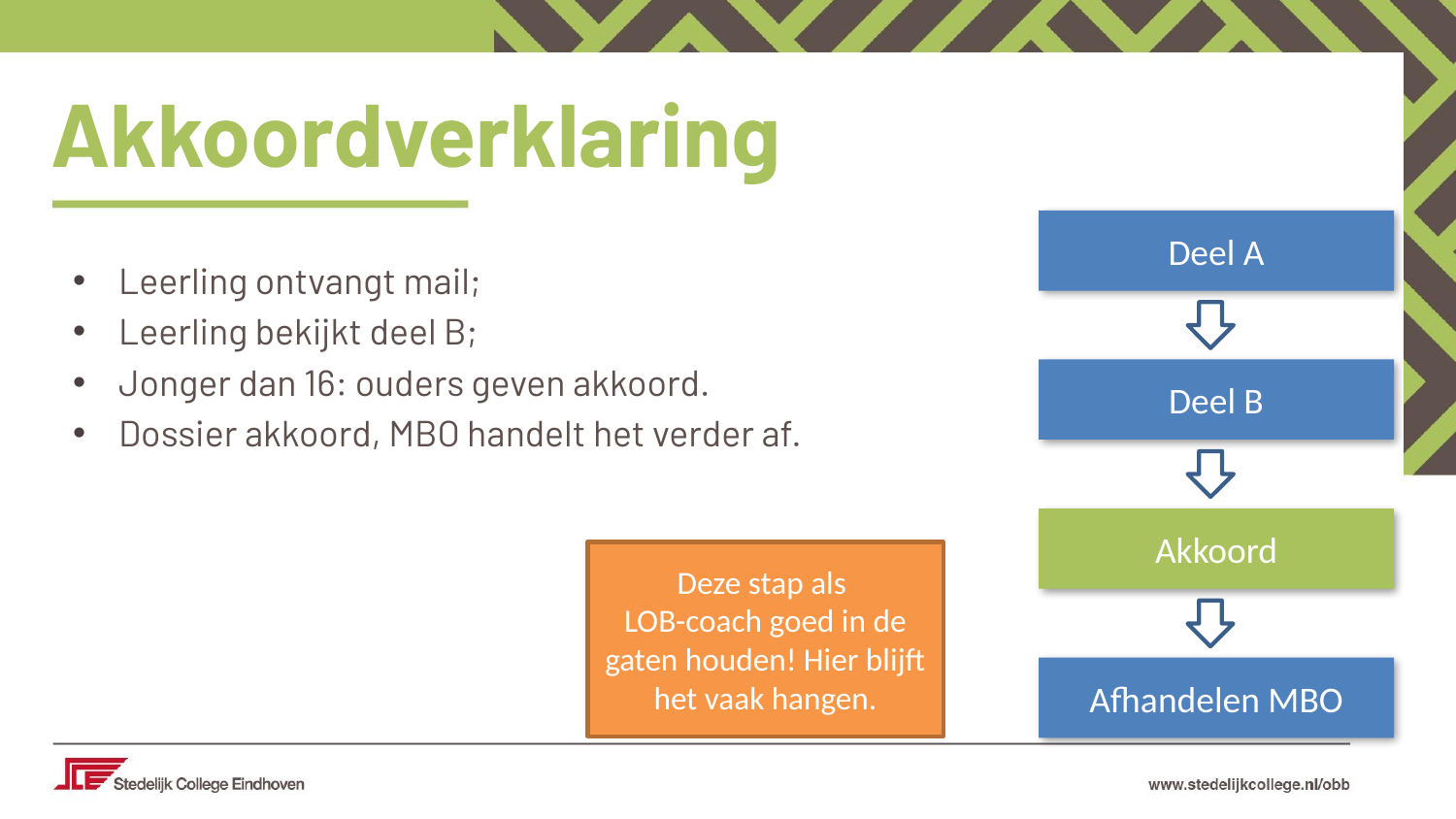

Akkoordverklaring
Deel A
Leerling ontvangt mail;
Leerling bekijkt deel B;
Jonger dan 16: ouders geven akkoord.
Dossier akkoord, MBO handelt het verder af.

Deel B

Akkoord
Deze stap als
LOB-coach goed in de gaten houden! Hier blijft het vaak hangen.

Afhandelen MBO